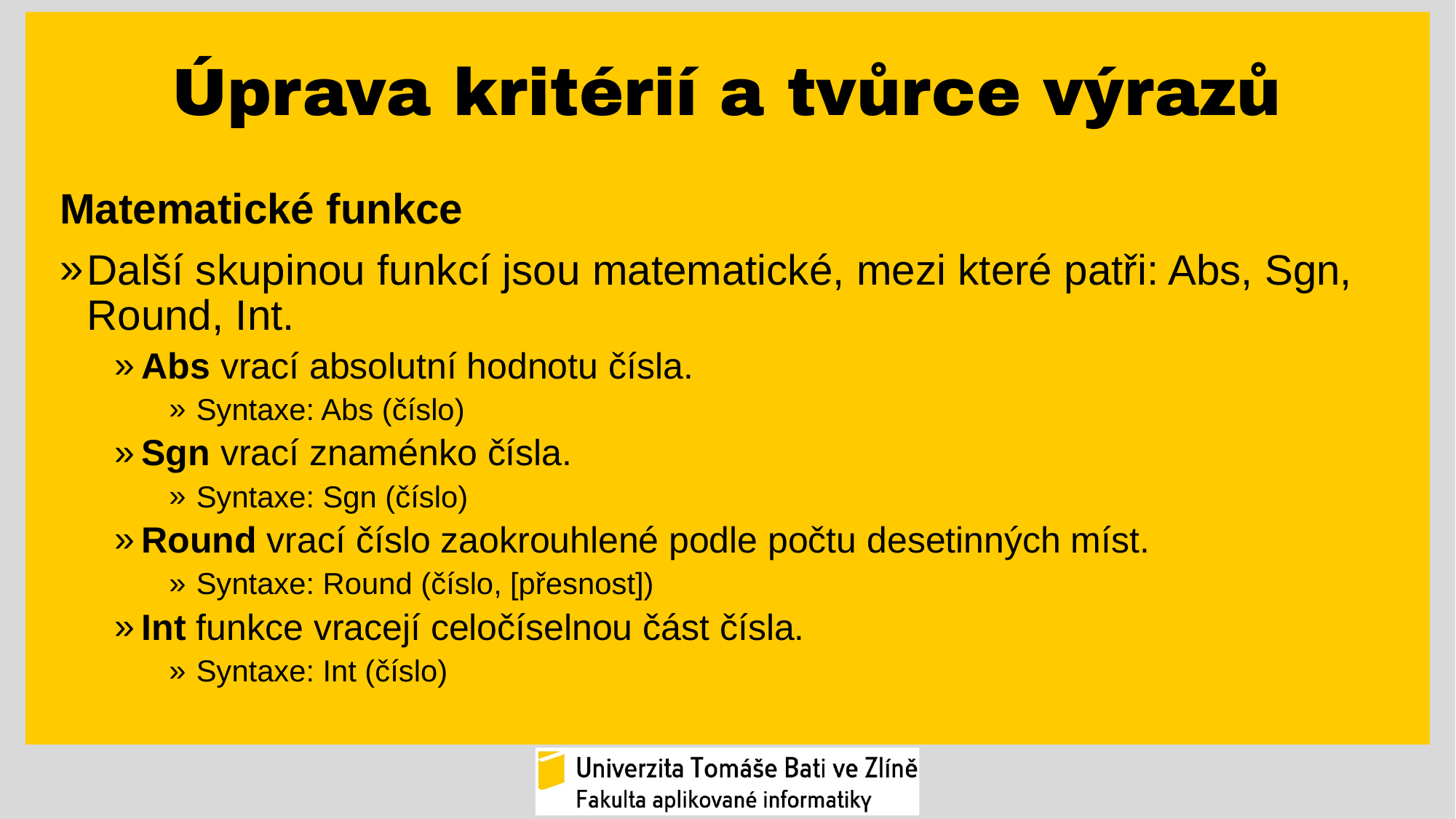

# Úprava kritérií a tvůrce výrazů
Matematické funkce
Další skupinou funkcí jsou matematické, mezi které patři: Abs, Sgn, Round, Int.
Abs vrací absolutní hodnotu čísla.
Syntaxe: Abs (číslo)
Sgn vrací znaménko čísla.
Syntaxe: Sgn (číslo)
Round vrací číslo zaokrouhlené podle počtu desetinných míst.
Syntaxe: Round (číslo, [přesnost])
Int funkce vracejí celočíselnou část čísla.
Syntaxe: Int (číslo)